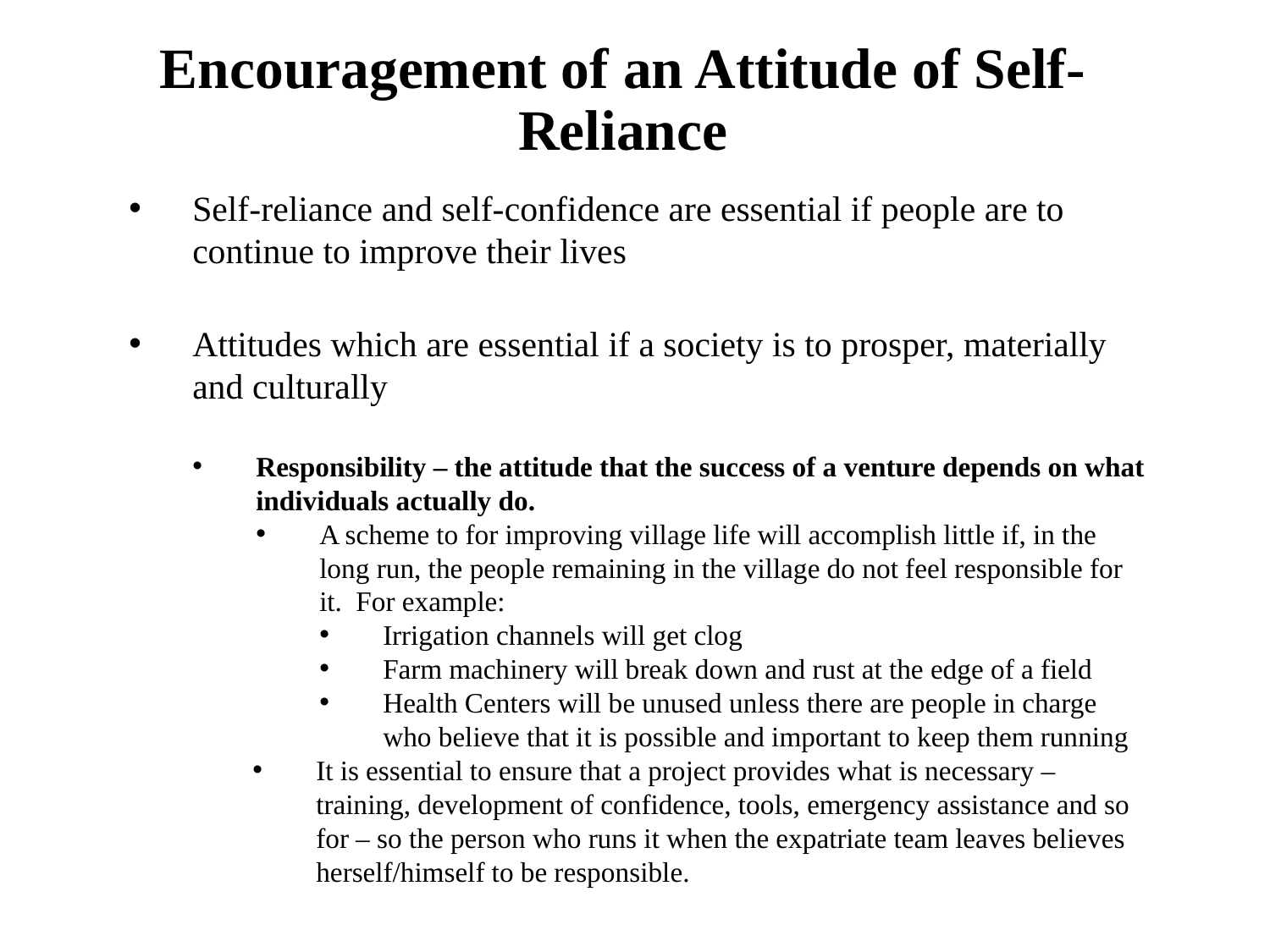

# Encouragement of an Attitude of Self-Reliance
Self-reliance and self-confidence are essential if people are to continue to improve their lives

Attitudes which are essential if a society is to prosper, materially and culturally

Responsibility – the attitude that the success of a venture depends on what individuals actually do.
A scheme to for improving village life will accomplish little if, in the long run, the people remaining in the village do not feel responsible for it.  For example:
Irrigation channels will get clog
Farm machinery will break down and rust at the edge of a field
Health Centers will be unused unless there are people in charge who believe that it is possible and important to keep them running
It is essential to ensure that a project provides what is necessary – training, development of confidence, tools, emergency assistance and so for – so the person who runs it when the expatriate team leaves believes herself/himself to be responsible.